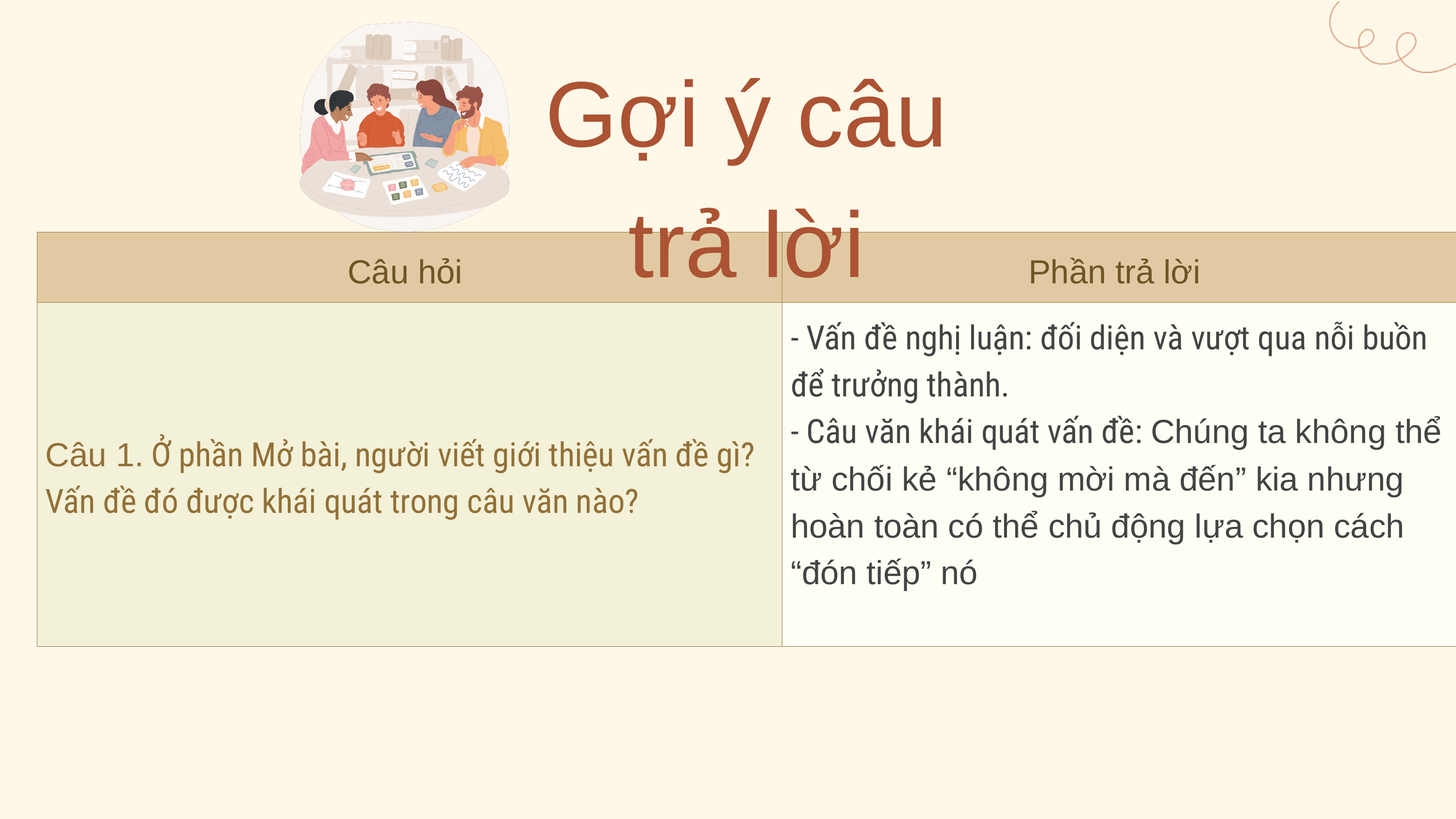

Gợi ý câu trả lời
| Câu hỏi | Phần trả lời |
| --- | --- |
| Câu 1. Ở phần Mở bài, người viết giới thiệu vấn đề gì? Vấn đề đó được khái quát trong câu văn nào? | - Vấn đề nghị luận: đối diện và vượt qua nỗi buồn để trưởng thành. - Câu văn khái quát vấn đề: Chúng ta không thể từ chối kẻ “không mời mà đến” kia nhưng hoàn toàn có thể chủ động lựa chọn cách “đón tiếp” nó |